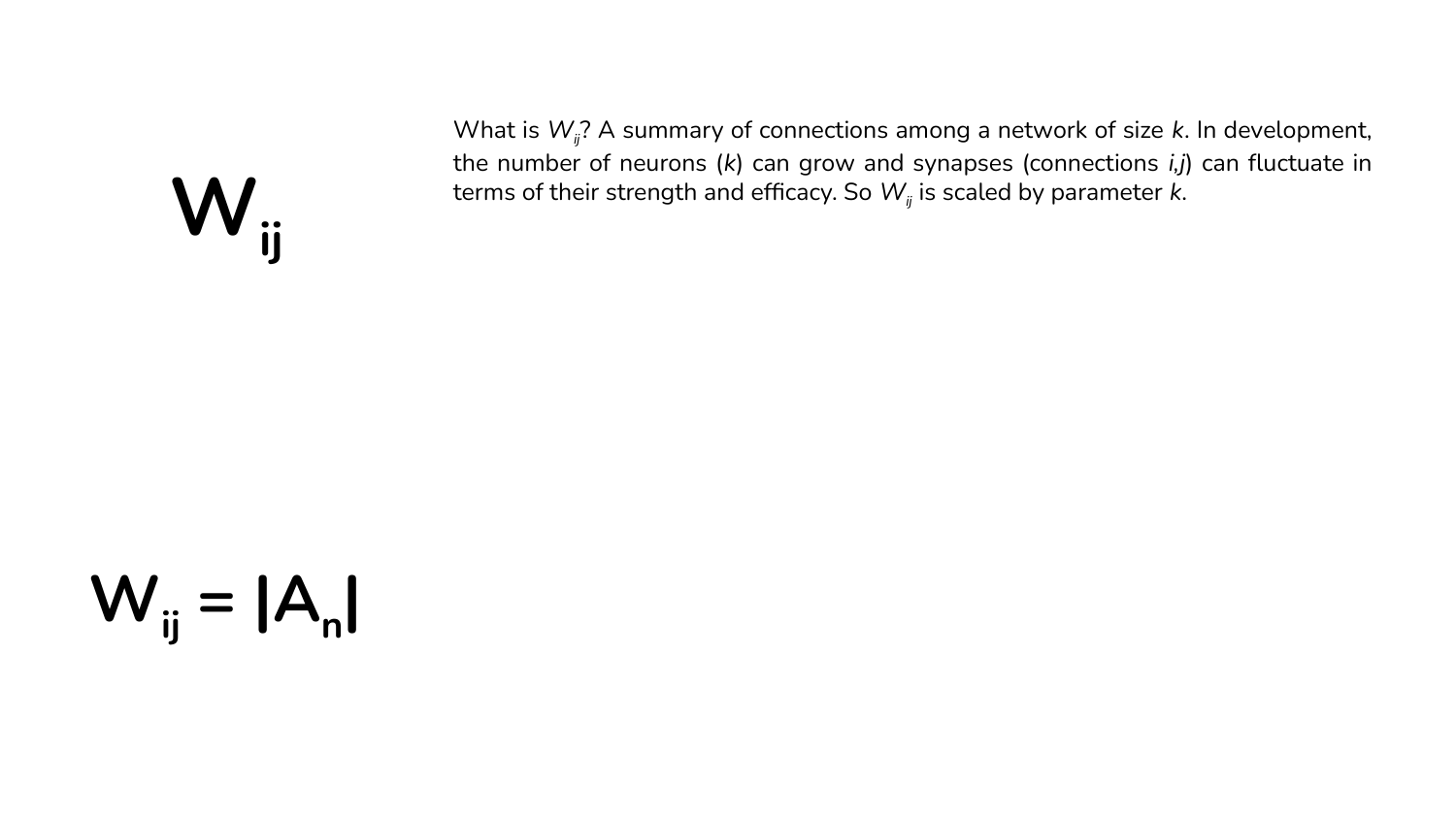

What is Wij? A summary of connections among a network of size k. In development, the number of neurons (k) can grow and synapses (connections i,j) can fluctuate in terms of their strength and efficacy. So Wij is scaled by parameter k.
Wij
Wij = |An|